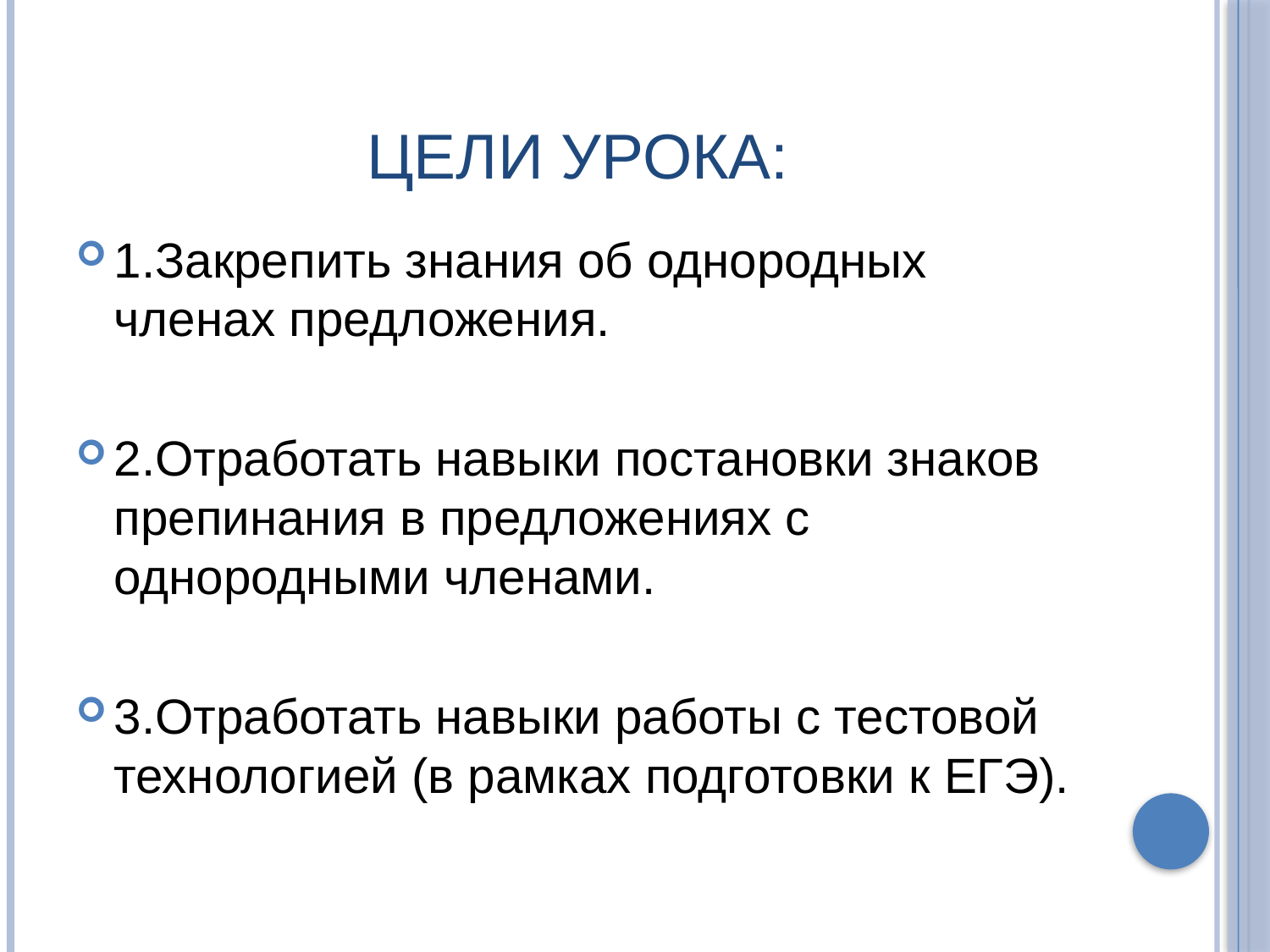

# Цели урока:
1.Закрепить знания об однородных членах предложения.

2.Отработать навыки постановки знаков препинания в предложениях с однородными членами.

3.Отработать навыки работы с тестовой технологией (в рамках подготовки к ЕГЭ).